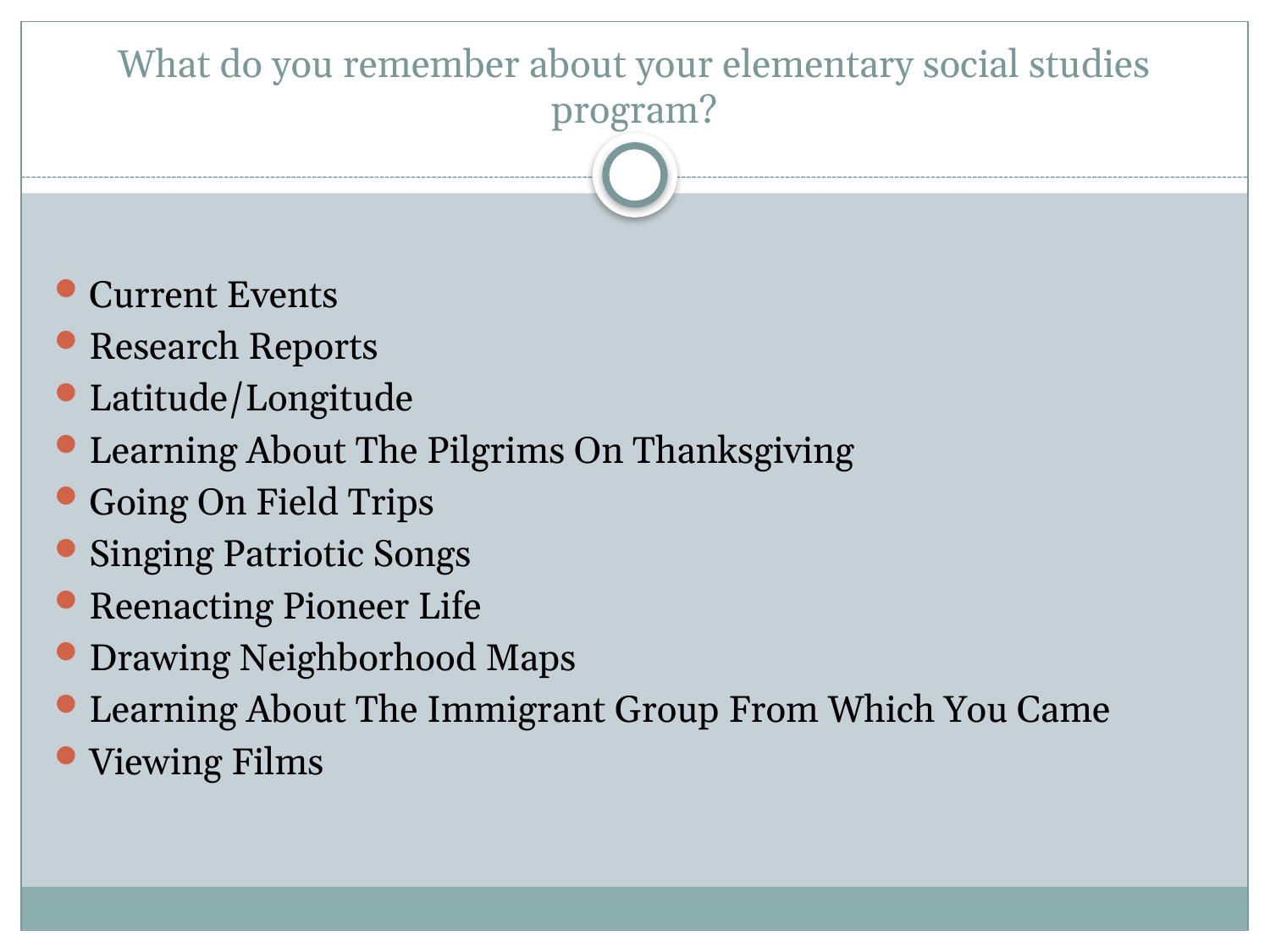

# What do you remember about your elementary social studies program?

Current Events
Research Reports
Latitude/Longitude
Learning About The Pilgrims On Thanksgiving
Going On Field Trips
Singing Patriotic Songs
Reenacting Pioneer Life
Drawing Neighborhood Maps
Learning About The Immigrant Group From Which You Came
Viewing Films